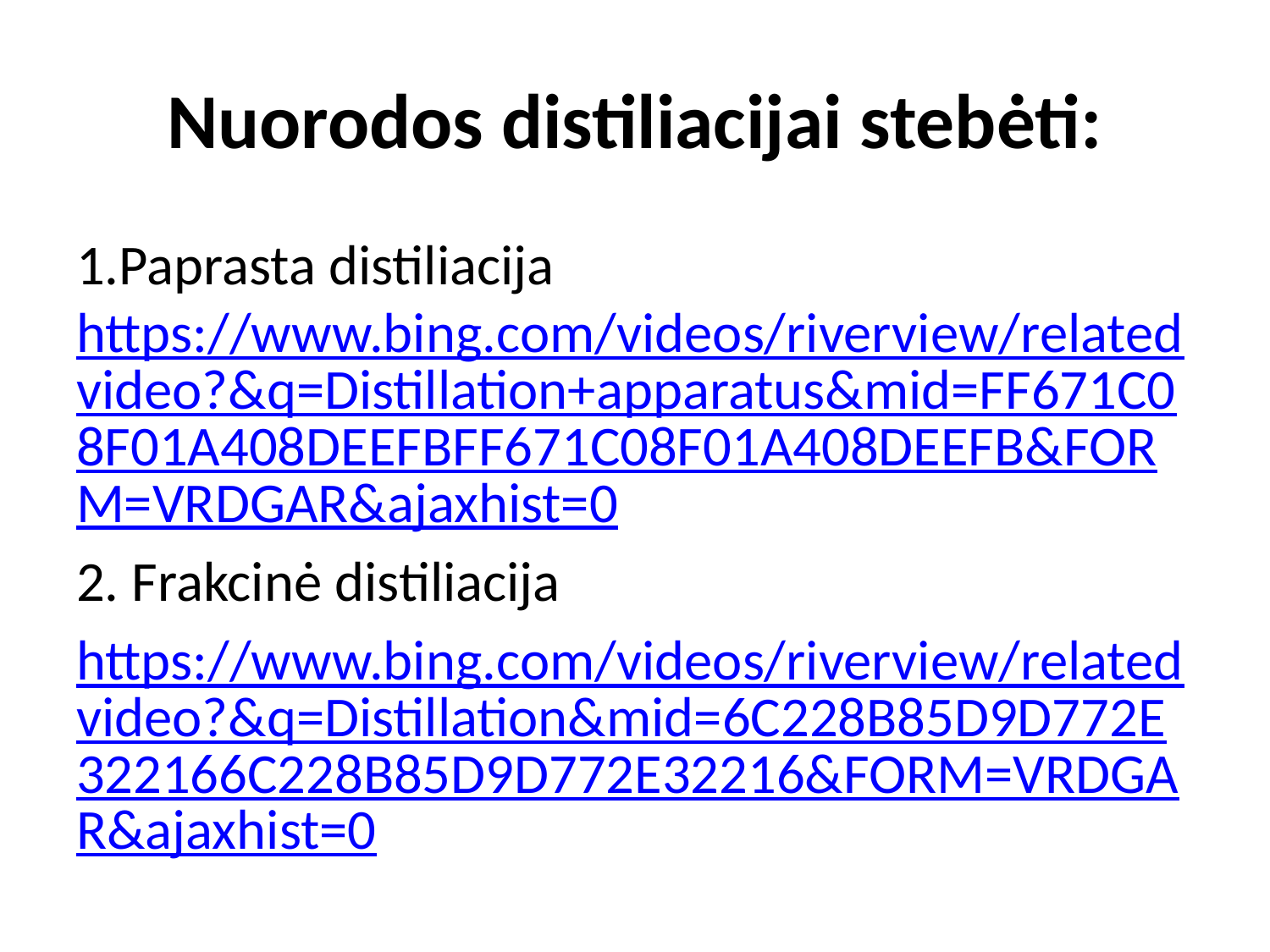

# Nuorodos distiliacijai stebėti:
1.Paprasta distiliacija https://www.bing.com/videos/riverview/relatedvideo?&q=Distillation+apparatus&mid=FF671C08F01A408DEEFBFF671C08F01A408DEEFB&FORM=VRDGAR&ajaxhist=0
2. Frakcinė distiliacija
https://www.bing.com/videos/riverview/relatedvideo?&q=Distillation&mid=6C228B85D9D772E322166C228B85D9D772E32216&FORM=VRDGAR&ajaxhist=0